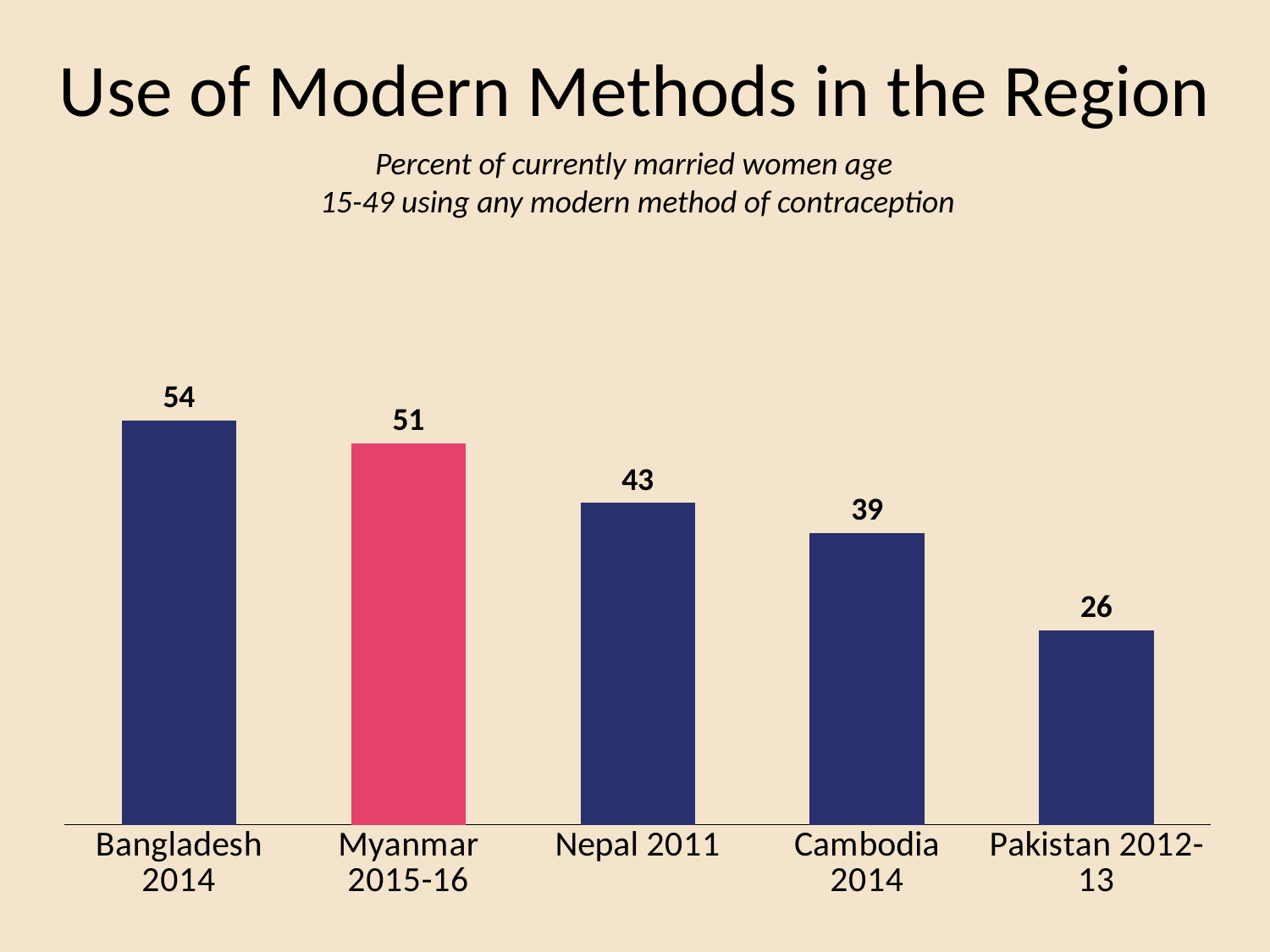

# Use of Modern Methods in the Region
Percent of currently married women age
15-49 using any modern method of contraception

### Chart

| Category | Column1 |
|---|---|
| Bangladesh 2014 | 54.0 |
| Myanmar 2015-16 | 51.0 |
| Nepal 2011 | 43.0 |
| Cambodia 2014 | 39.0 |
| Pakistan 2012-13 | 26.0 |